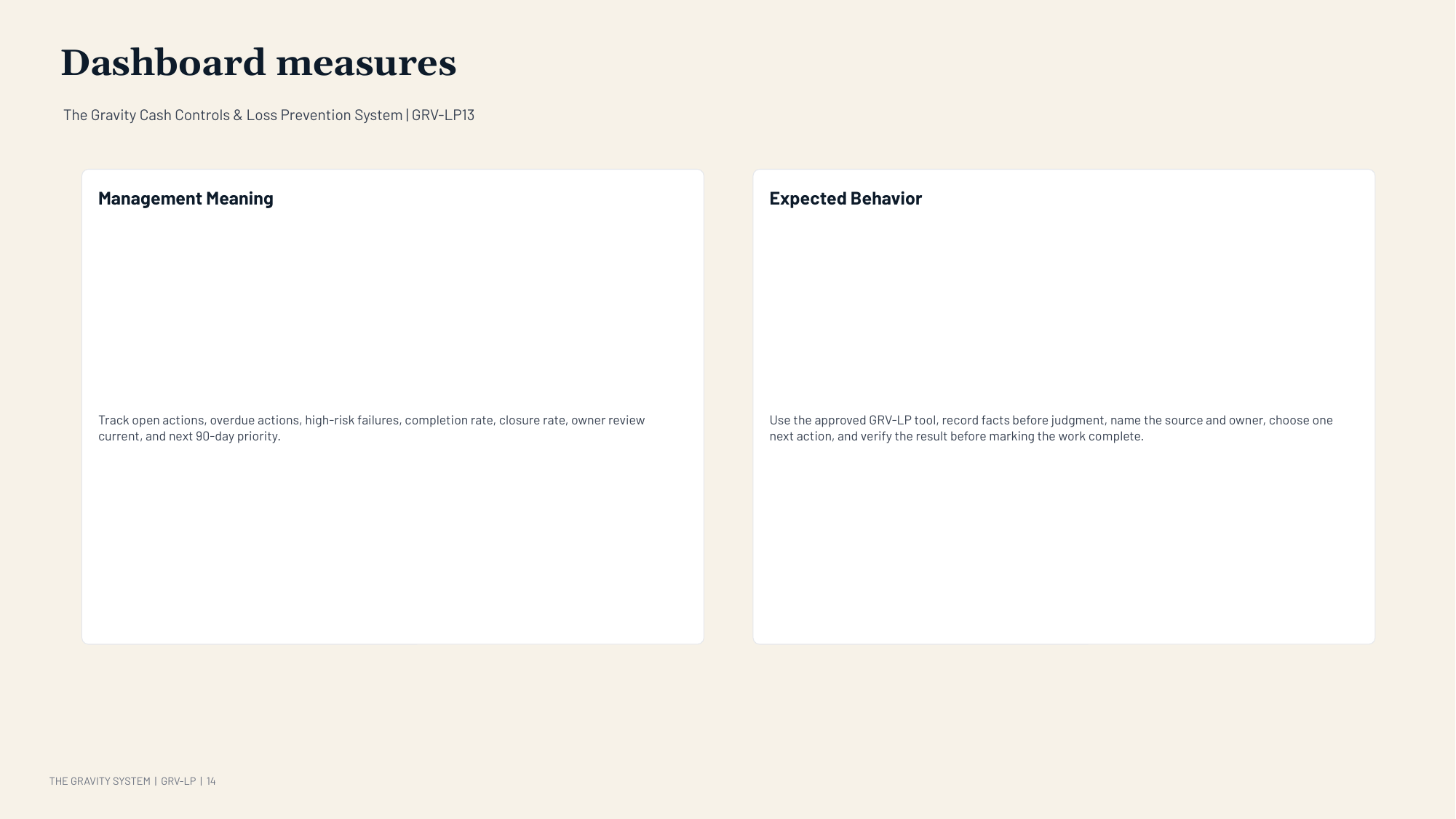

Dashboard measures
The Gravity Cash Controls & Loss Prevention System | GRV-LP13

Management Meaning
Expected Behavior
Track open actions, overdue actions, high-risk failures, completion rate, closure rate, owner review current, and next 90-day priority.
Use the approved GRV-LP tool, record facts before judgment, name the source and owner, choose one next action, and verify the result before marking the work complete.
THE GRAVITY SYSTEM  |  GRV-LP  |  14